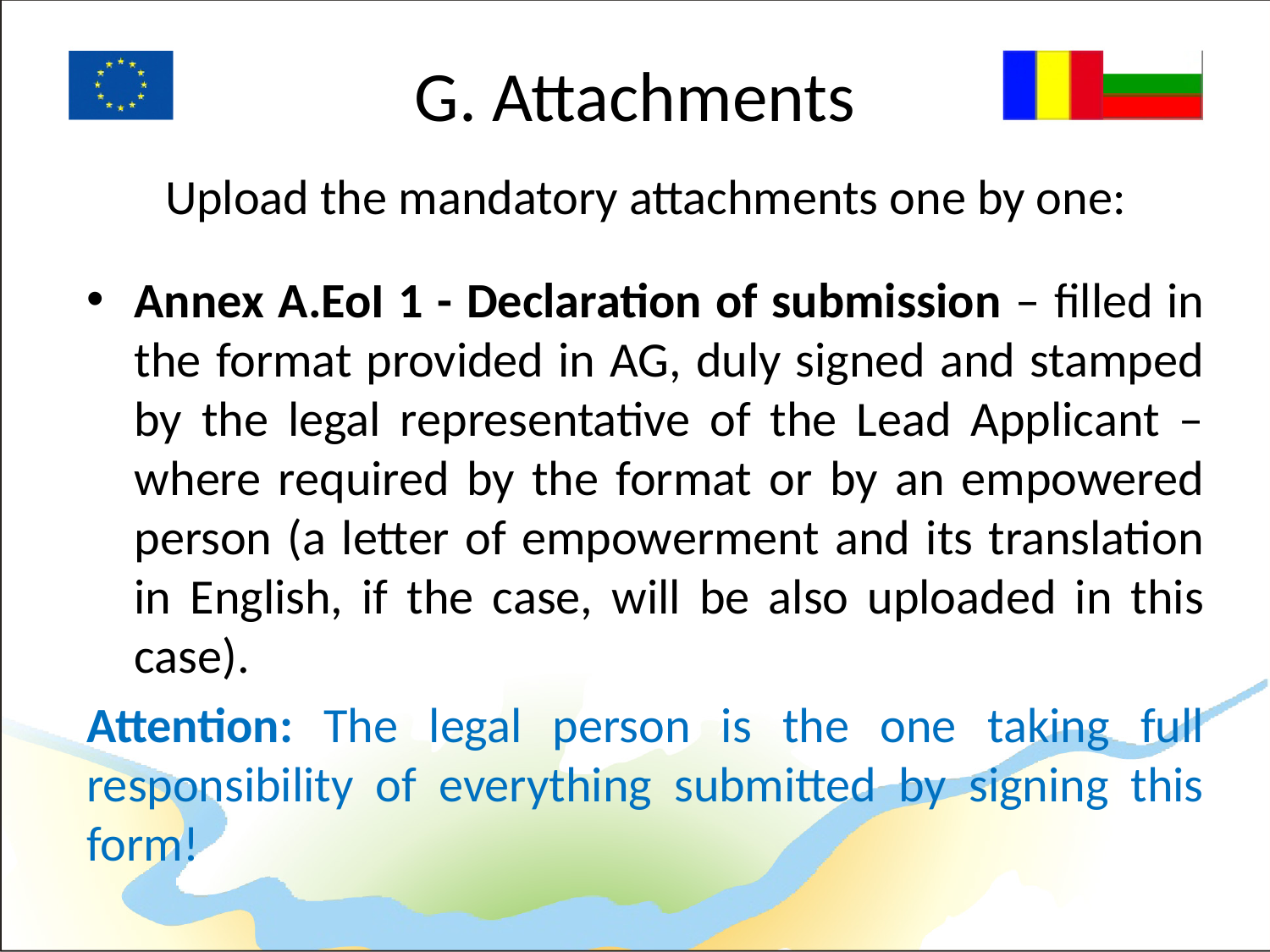

# G. Attachments
Upload the mandatory attachments one by one:

Annex A.EoI 1 - Declaration of submission – filled in the format provided in AG, duly signed and stamped by the legal representative of the Lead Applicant – where required by the format or by an empowered person (a letter of empowerment and its translation in English, if the case, will be also uploaded in this case).
Attention: The legal person is the one taking full responsibility of everything submitted by signing this form!